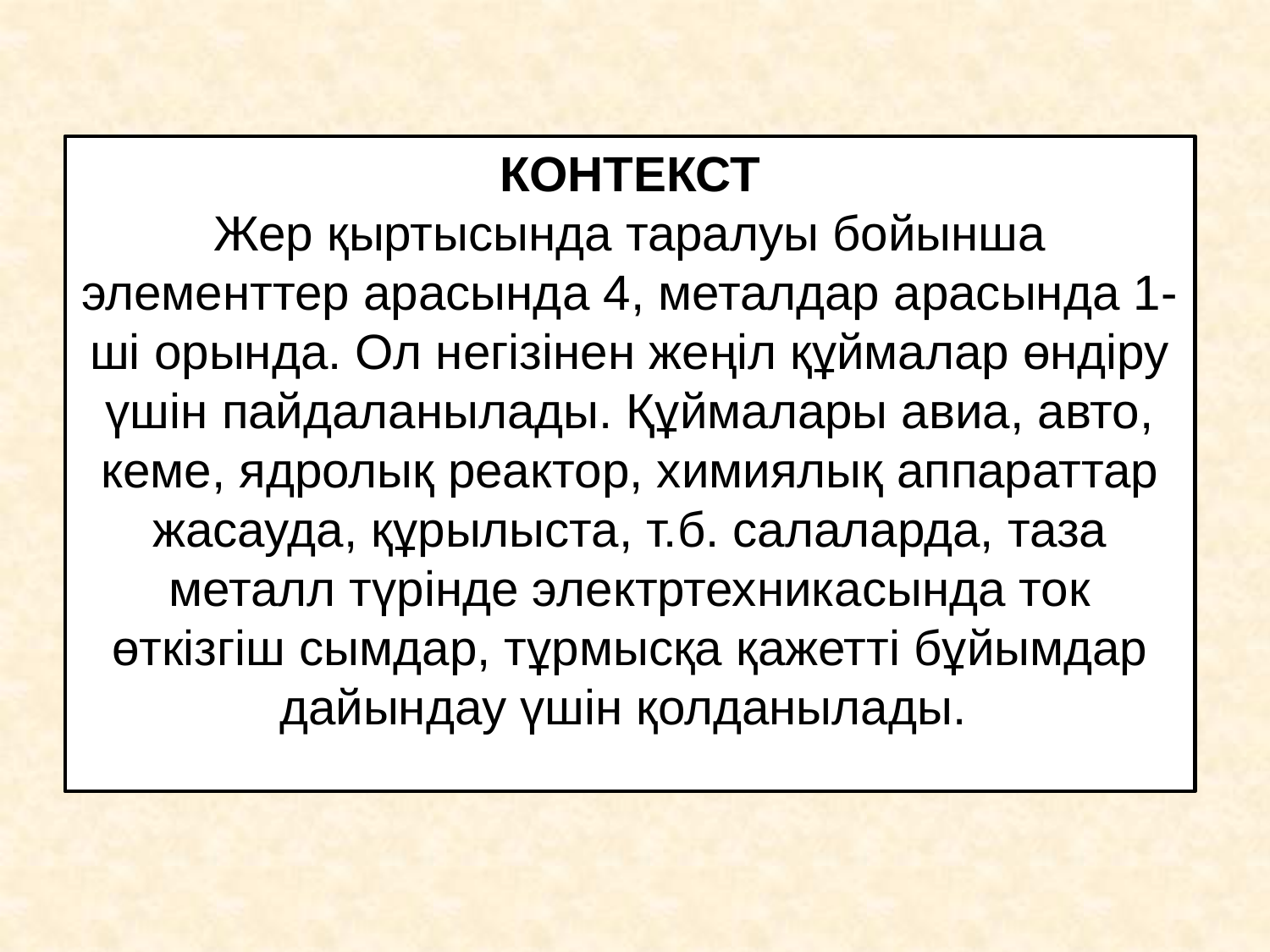

КОНТЕКСТ
Жер қыртысында таралуы бойынша элементтер арасында 4, металдар арасында 1-ші орында. Ол негізінен жеңіл құймалар өндіру үшін пайдаланылады. Құймалары авиа, авто, кеме, ядролық реактор, химиялық аппараттар жасауда, құрылыста, т.б. салаларда, таза металл түрінде электртехникасында ток өткізгіш сымдар, тұрмысқа қажетті бұйымдар дайындау үшін қолданылады.